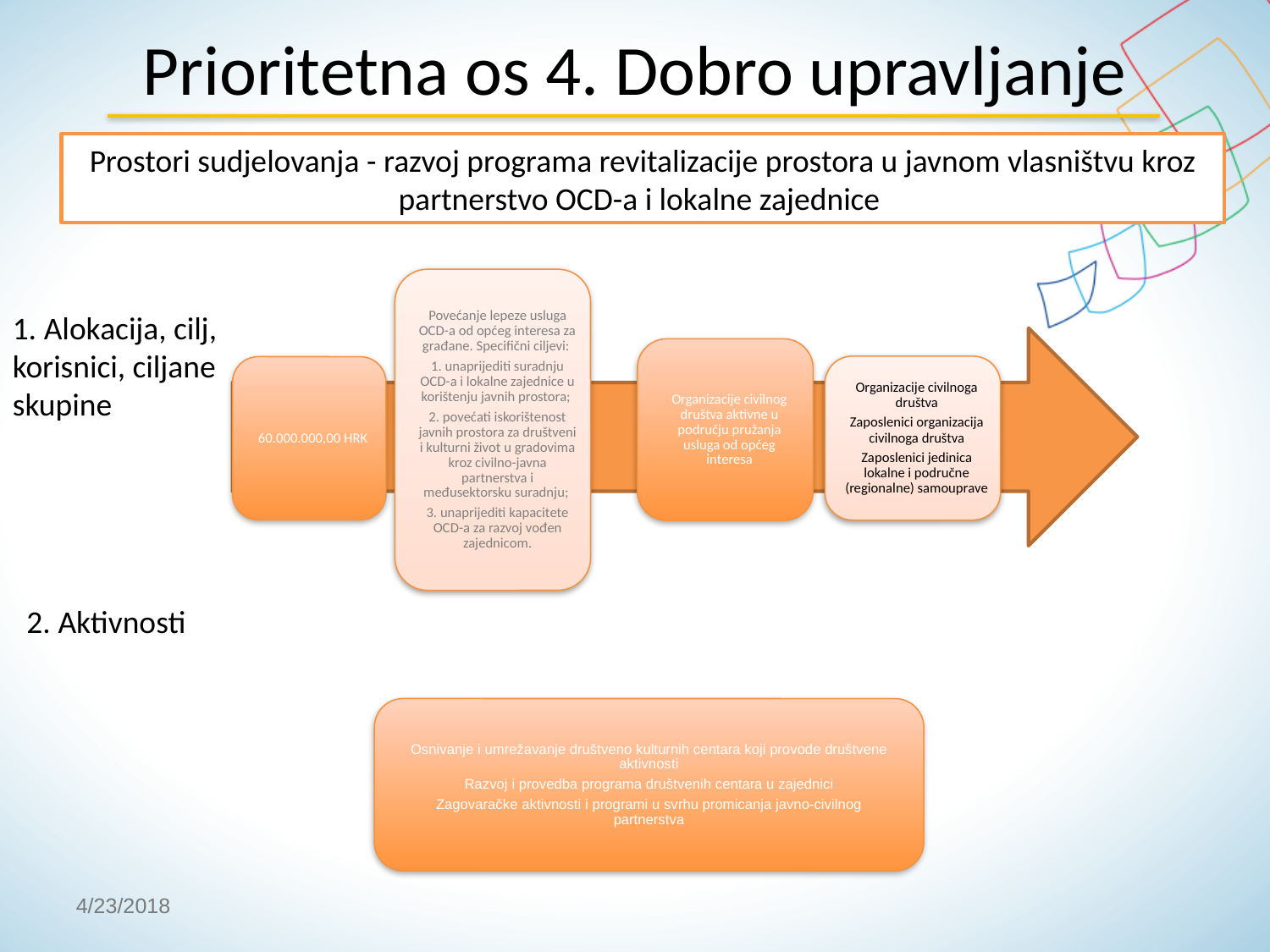

# Prioritetna os 4. Dobro upravljanje
Prostori sudjelovanja - razvoj programa revitalizacije prostora u javnom vlasništvu kroz partnerstvo OCD-a i lokalne zajednice
60.000.000,00 HRK
Povećanje lepeze usluga OCD-a od općeg interesa za građane. Specifični ciljevi:
1. unaprijediti suradnju OCD-a i lokalne zajednice u korištenju javnih prostora;
2. povećati iskorištenost javnih prostora za društveni i kulturni život u gradovima kroz civilno-javna partnerstva i međusektorsku suradnju;
3. unaprijediti kapacitete OCD-a za razvoj vođen zajednicom.
Organizacije civilnog društva aktivne u području pružanja usluga od općeg interesa
Organizacije civilnoga društva
Zaposlenici organizacija civilnoga društva
Zaposlenici jedinica lokalne i područne (regionalne) samouprave
1. Alokacija, cilj, korisnici, ciljane skupine
2. Aktivnosti

Osnivanje i umrežavanje društveno kulturnih centara koji provode društvene aktivnosti
Razvoj i provedba programa društvenih centara u zajednici
Zagovaračke aktivnosti i programi u svrhu promicanja javno-civilnog partnerstva